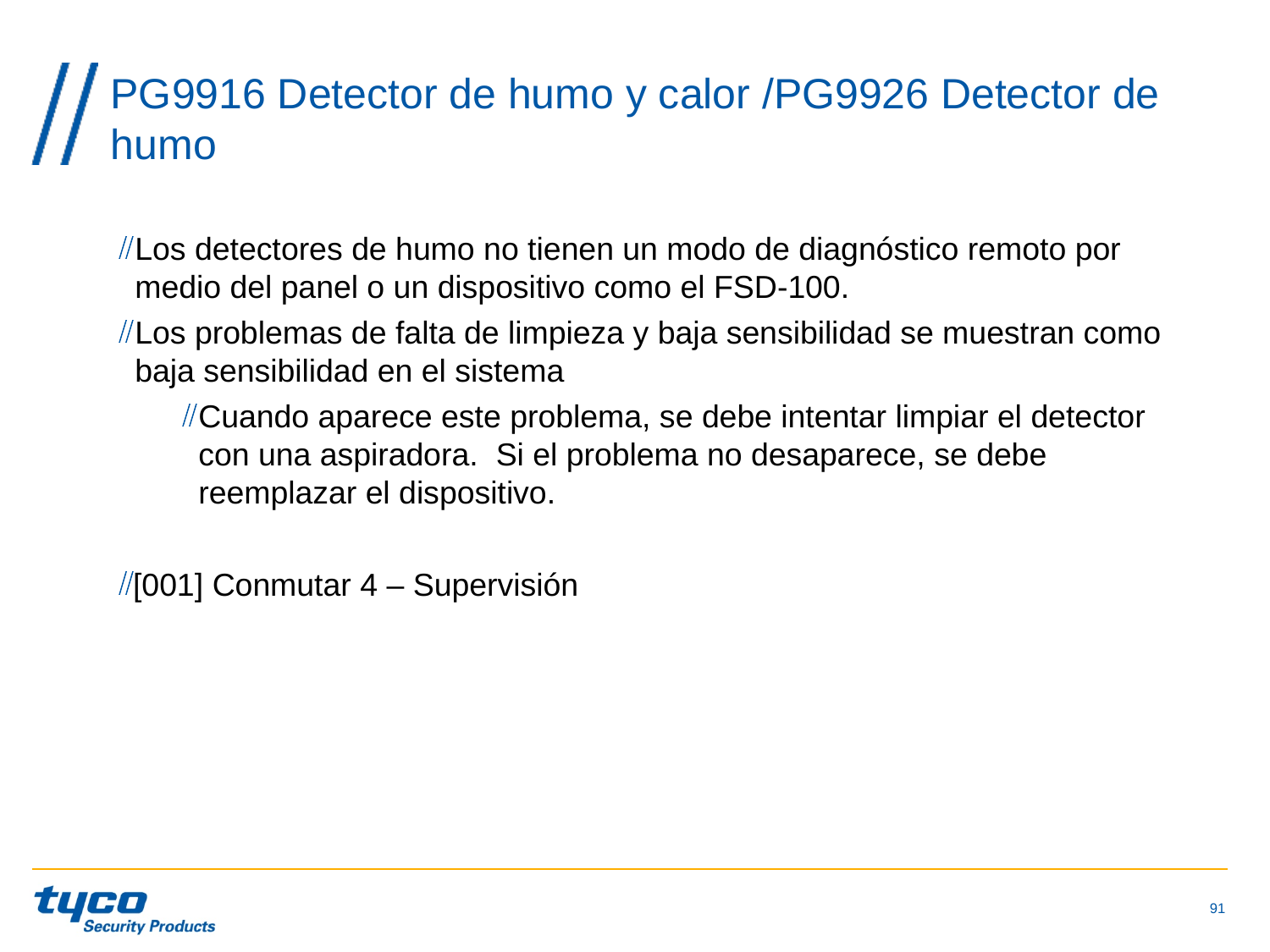

# PG9916 Detector de humo y calor /PG9926 Detector de humo
Los detectores de humo no tienen un modo de diagnóstico remoto por medio del panel o un dispositivo como el FSD-100.
Los problemas de falta de limpieza y baja sensibilidad se muestran como baja sensibilidad en el sistema
Cuando aparece este problema, se debe intentar limpiar el detector con una aspiradora.  Si el problema no desaparece, se debe reemplazar el dispositivo.

[001] Conmutar 4 – Supervisión

91